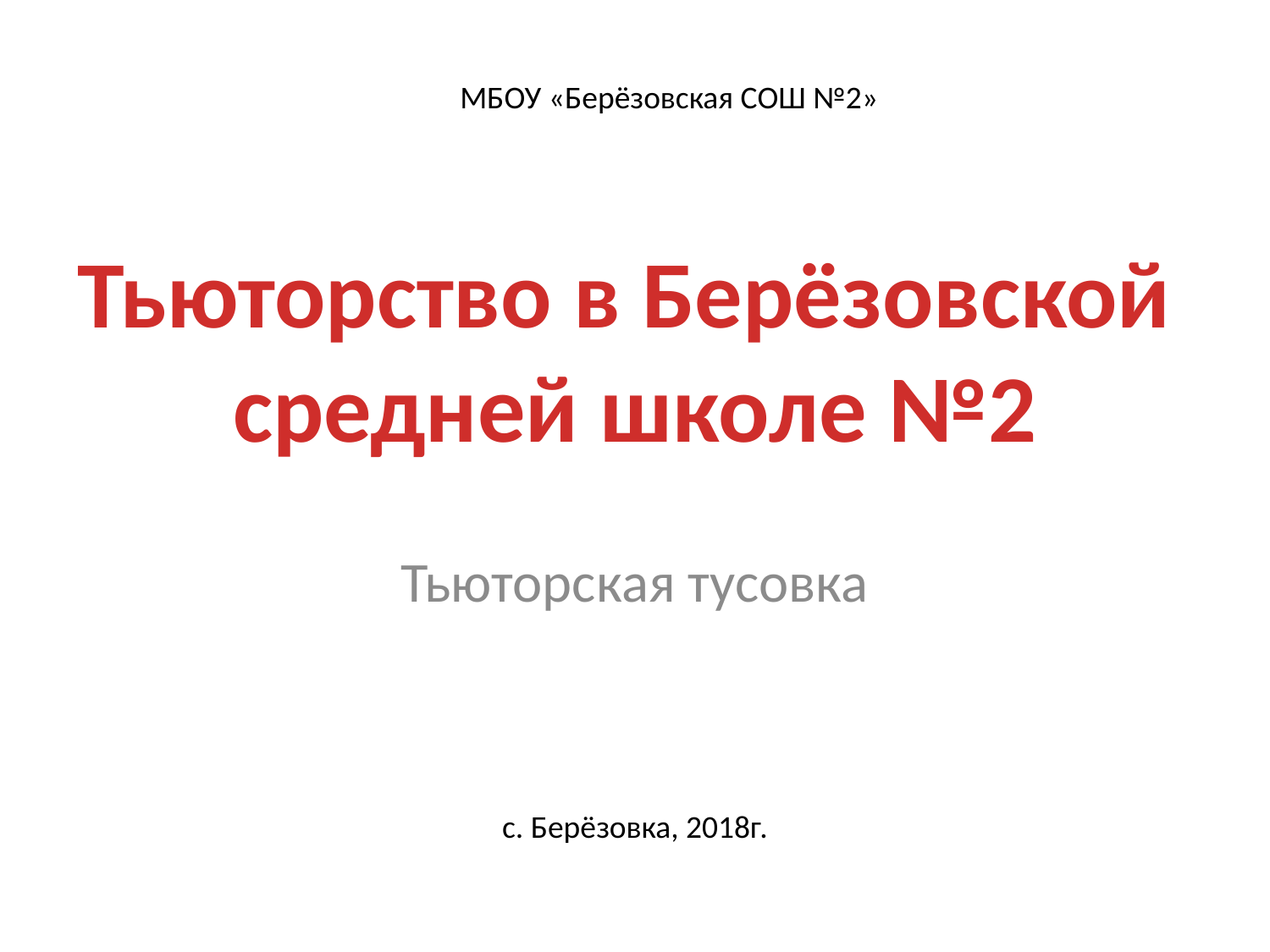

МБОУ «Берёзовская СОШ №2»
Тьюторство в Берёзовской
средней школе №2
Тьюторская тусовка
с. Берёзовка, 2018г.